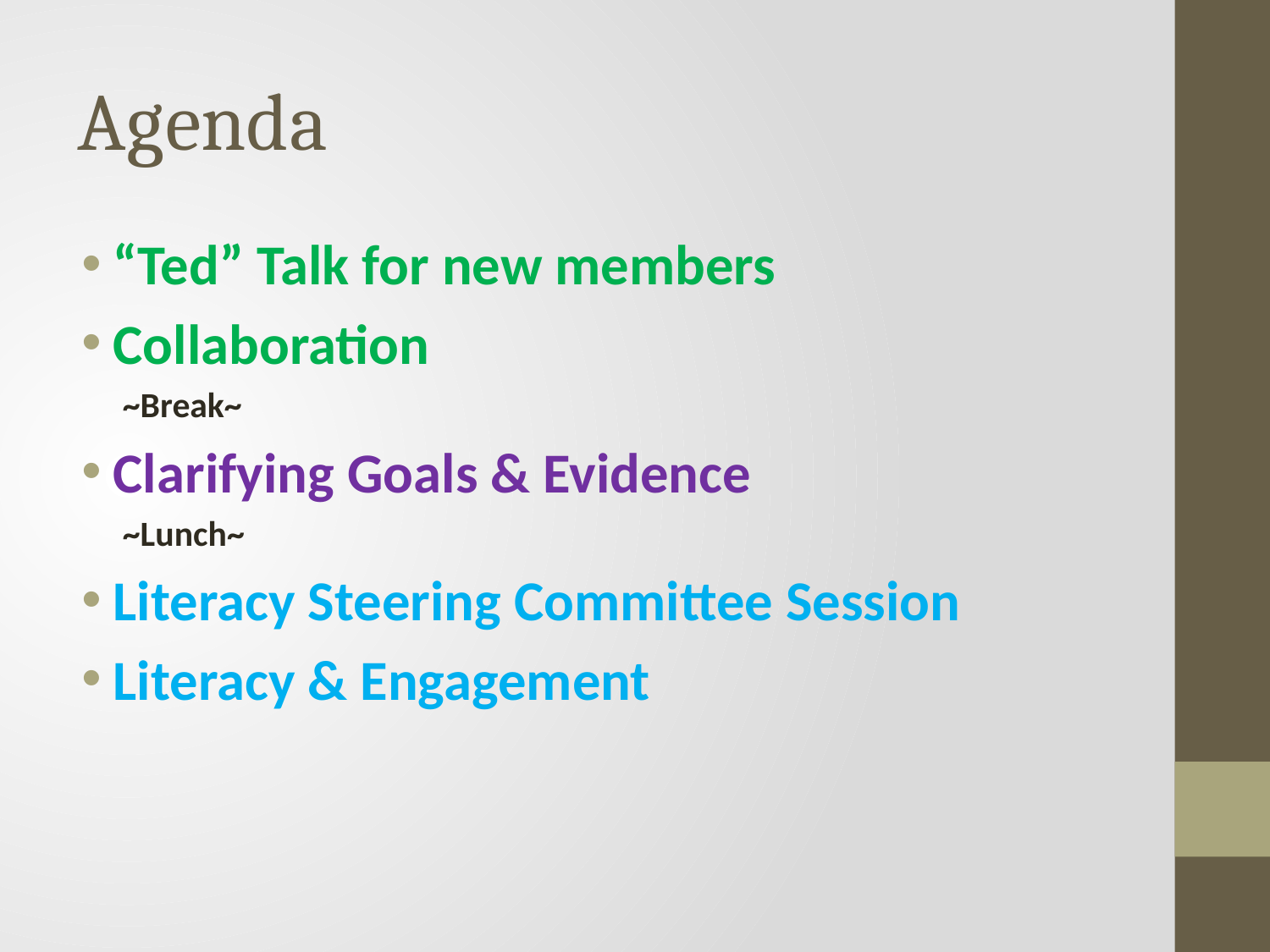

# Agenda
“Ted” Talk for new members
Collaboration
~Break~
Clarifying Goals & Evidence
~Lunch~
Literacy Steering Committee Session
Literacy & Engagement